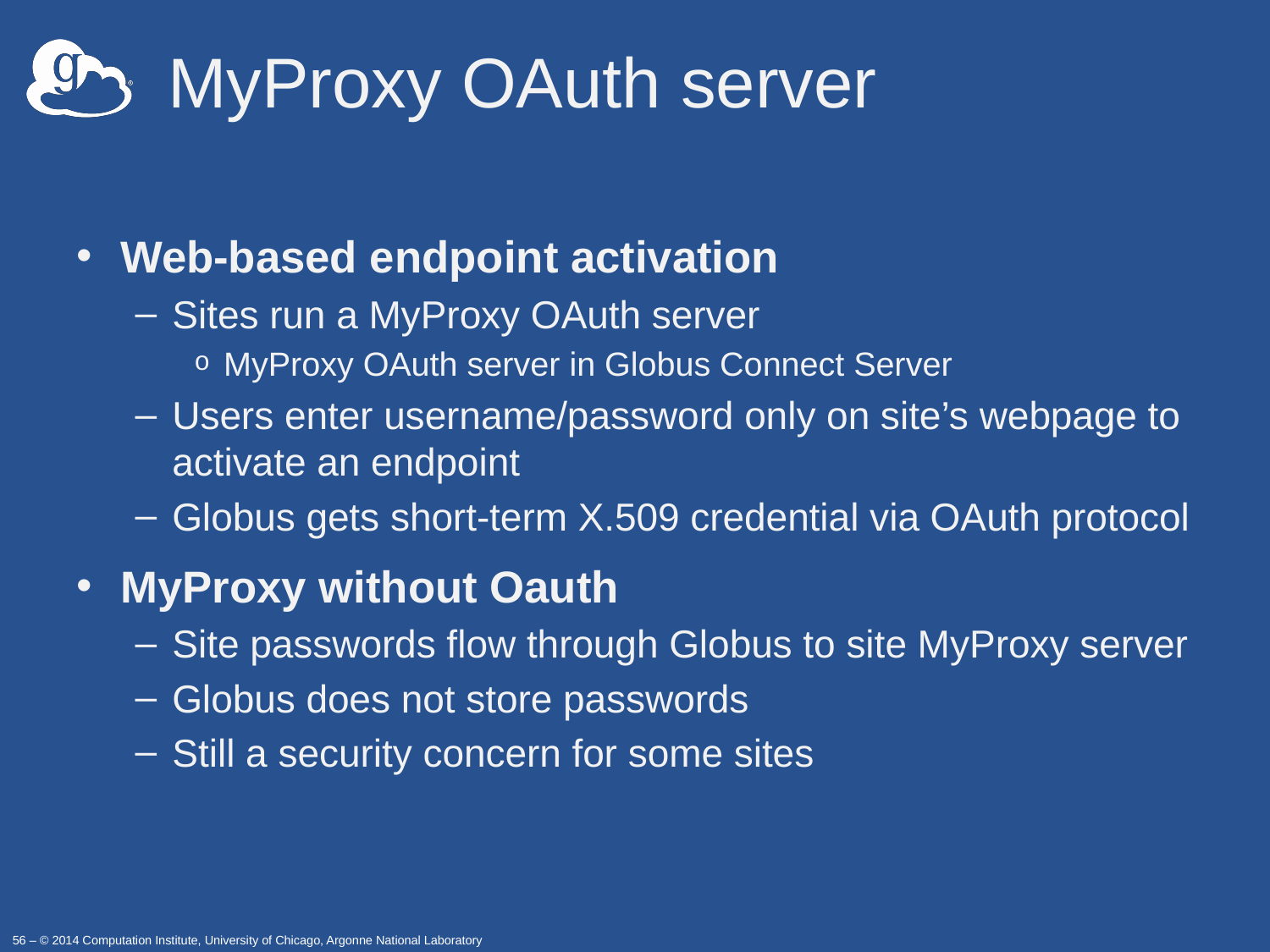

# MyProxy OAuth server
Web-based endpoint activation
Sites run a MyProxy OAuth server
MyProxy OAuth server in Globus Connect Server
Users enter username/password only on site’s webpage to activate an endpoint
Globus gets short-term X.509 credential via OAuth protocol
MyProxy without Oauth
Site passwords flow through Globus to site MyProxy server
Globus does not store passwords
Still a security concern for some sites

56 – © 2014 Computation Institute, University of Chicago, Argonne National Laboratory